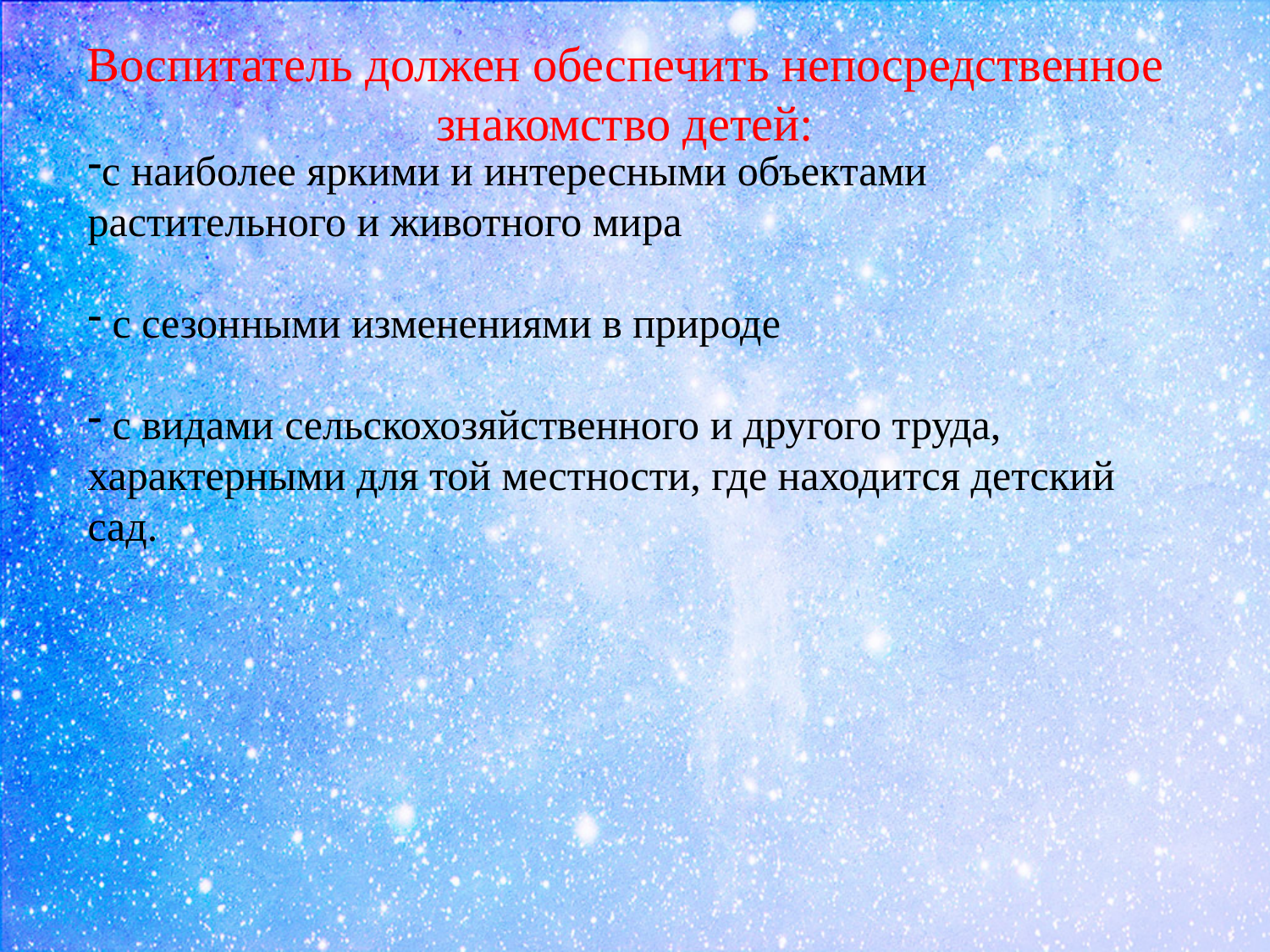

Воспитатель должен обеспечить непосредственное знакомство детей:
с наиболее яркими и интересными объектами растительного и животного мира

 с сезонными изменениями в природе

 с видами сельскохозяйственного и другого труда, характерными для той местности, где находится детский сад.